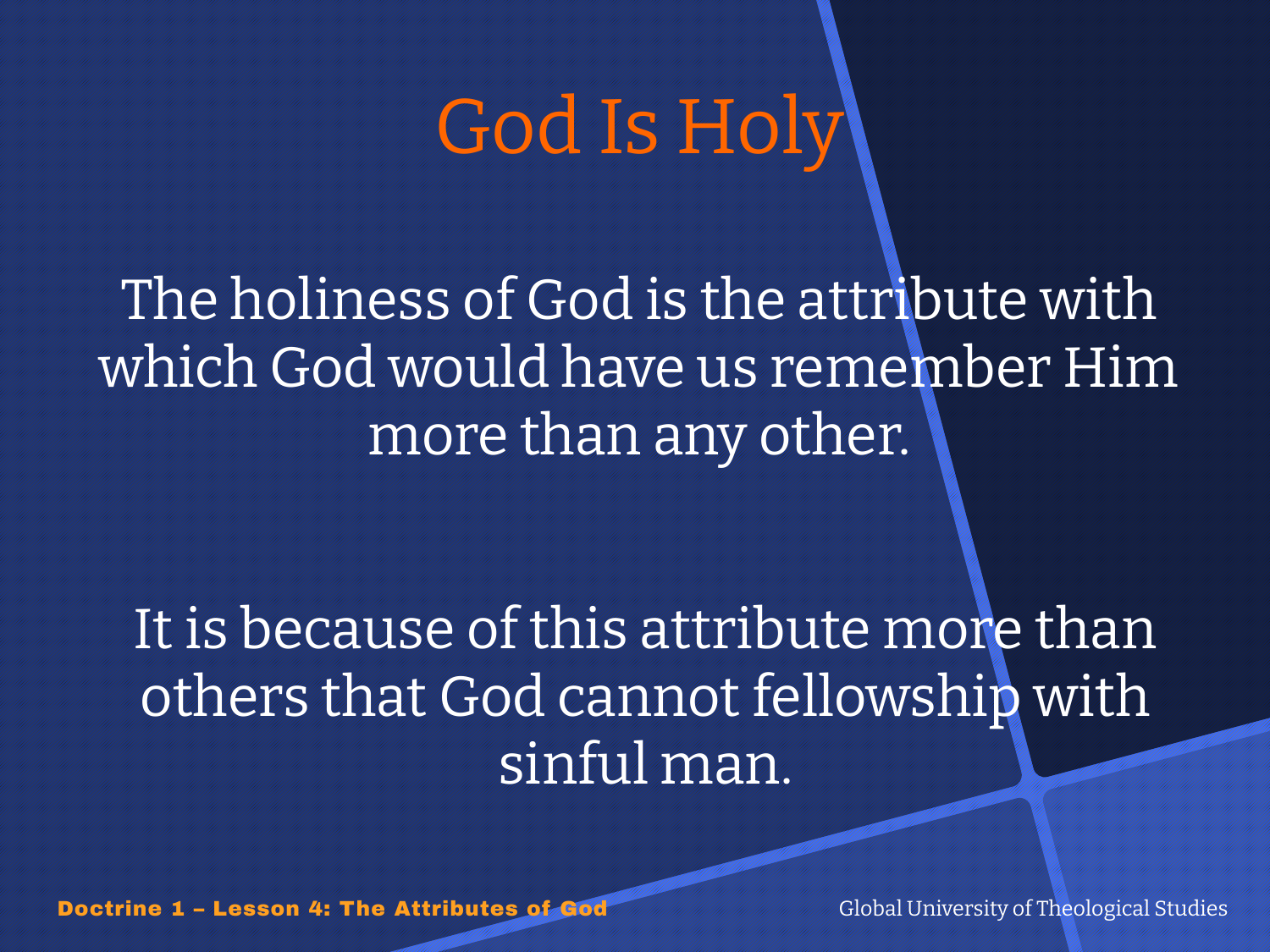

God Is Holy
The holiness of God is the attribute with which God would have us remember Him more than any other.
It is because of this attribute more than others that God cannot fellowship with sinful man.
Doctrine 1 – Lesson 4: The Attributes of God                             Global University of Theological Studies